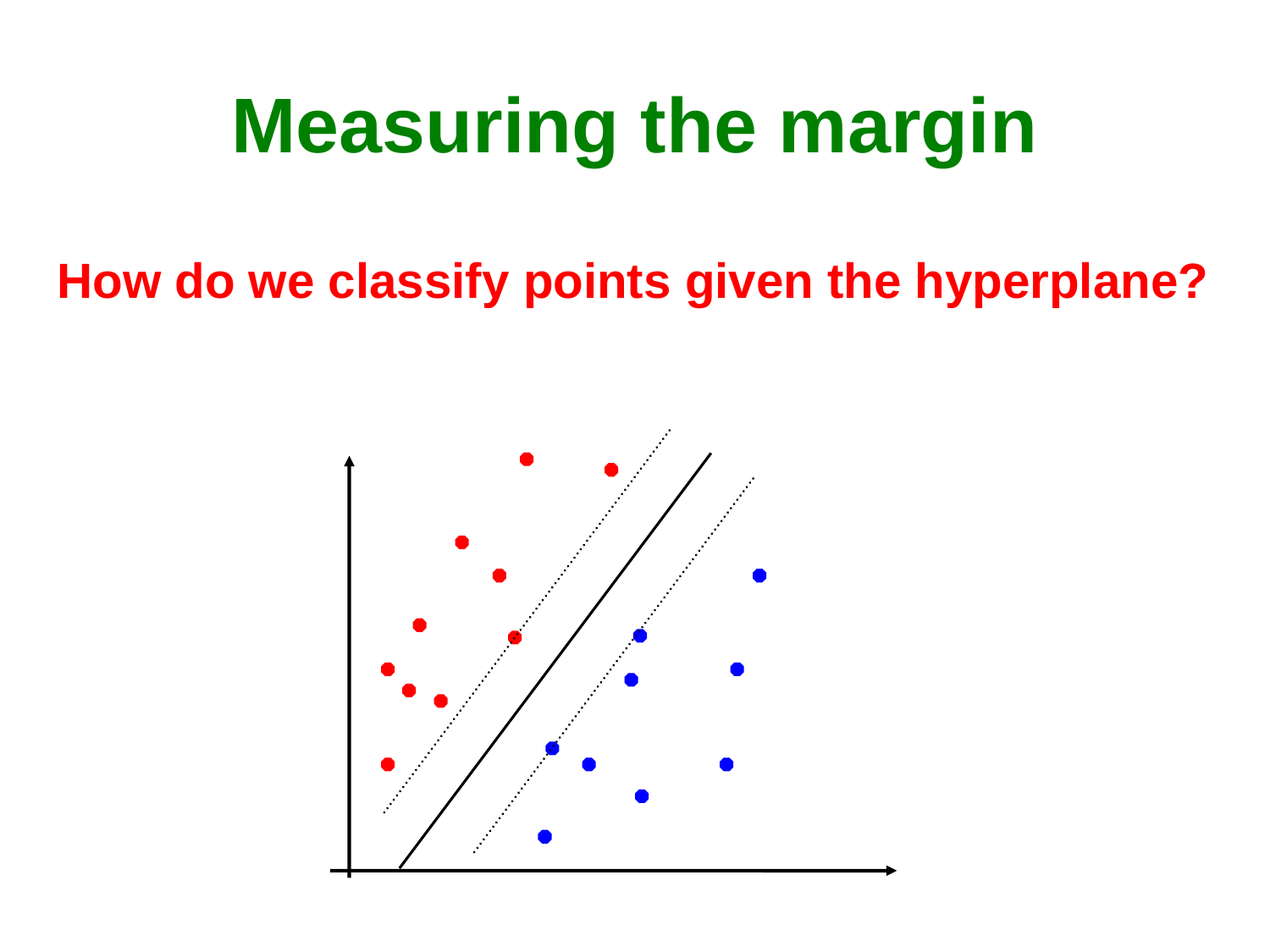

# Measuring the margin
How do we classify points given the hyperplane?